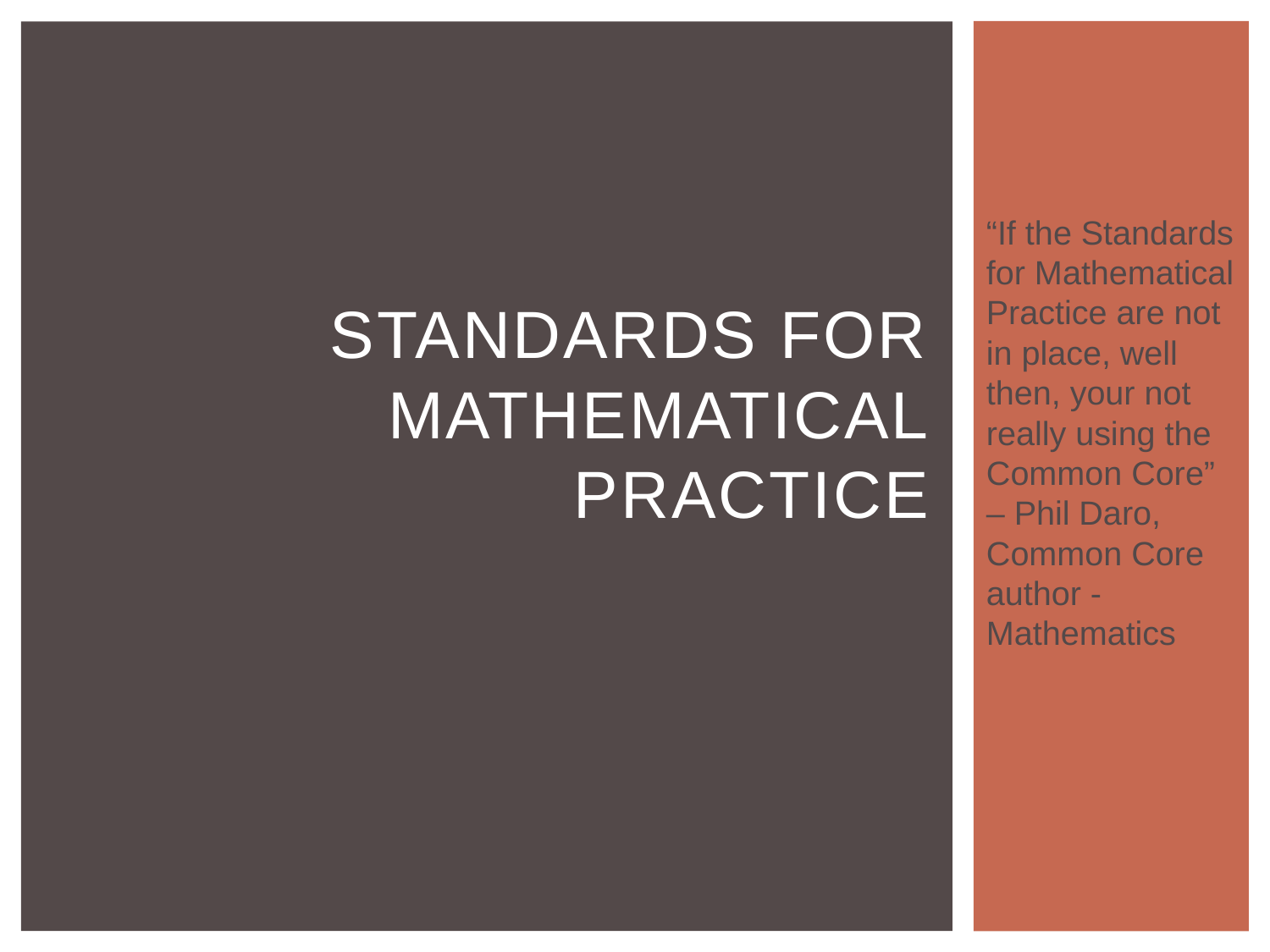

“If the Standards for Mathematical Practice are not in place, well then, your not really using the Common Core” – Phil Daro, Common Core author - Mathematics

# Standards for Mathematical Practice